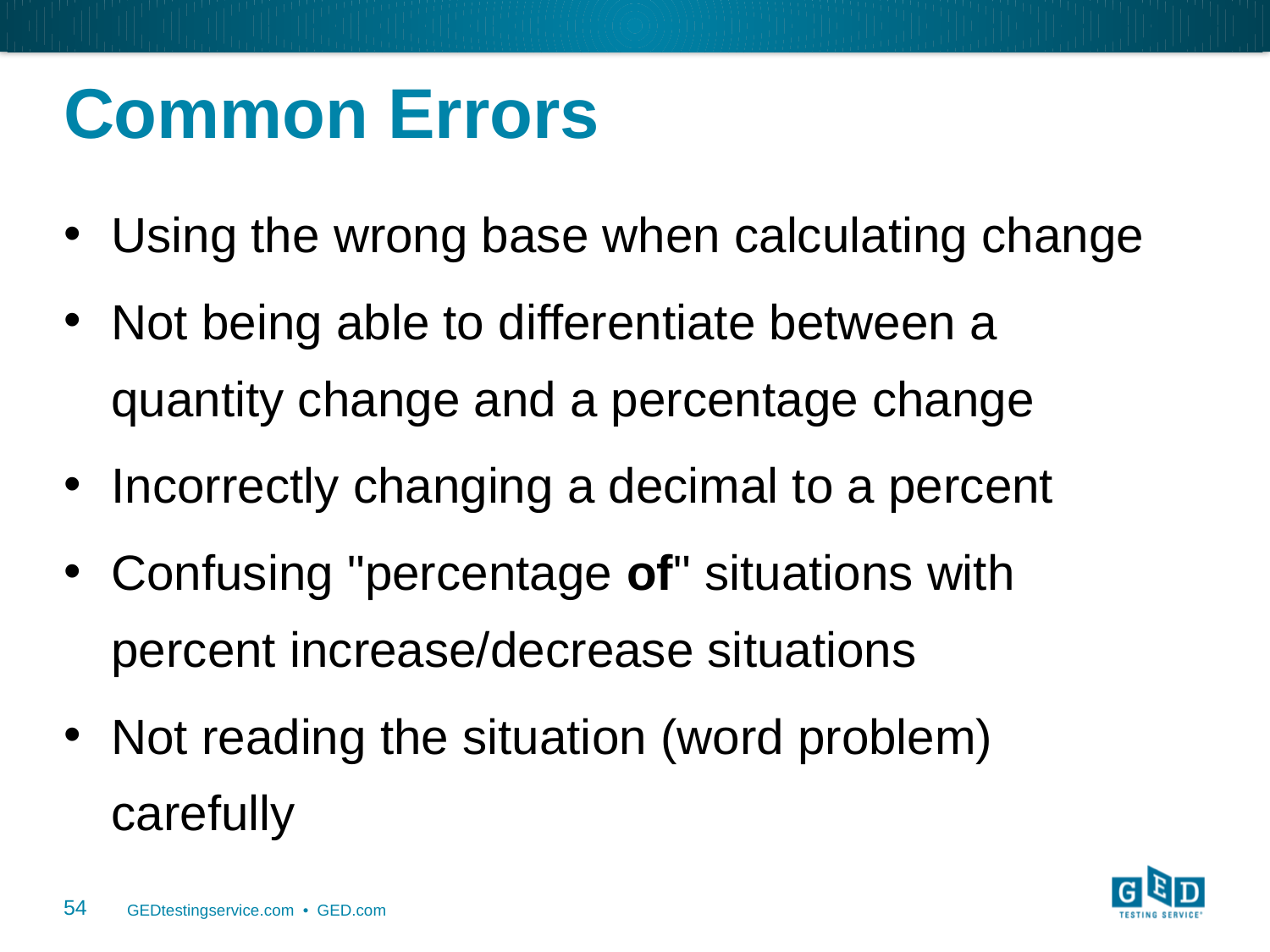

# Common Errors
Using the wrong base when calculating change
Not being able to differentiate between a quantity change and a percentage change
Incorrectly changing a decimal to a percent
Confusing "percentage of" situations with percent increase/decrease situations
Not reading the situation (word problem) carefully
54